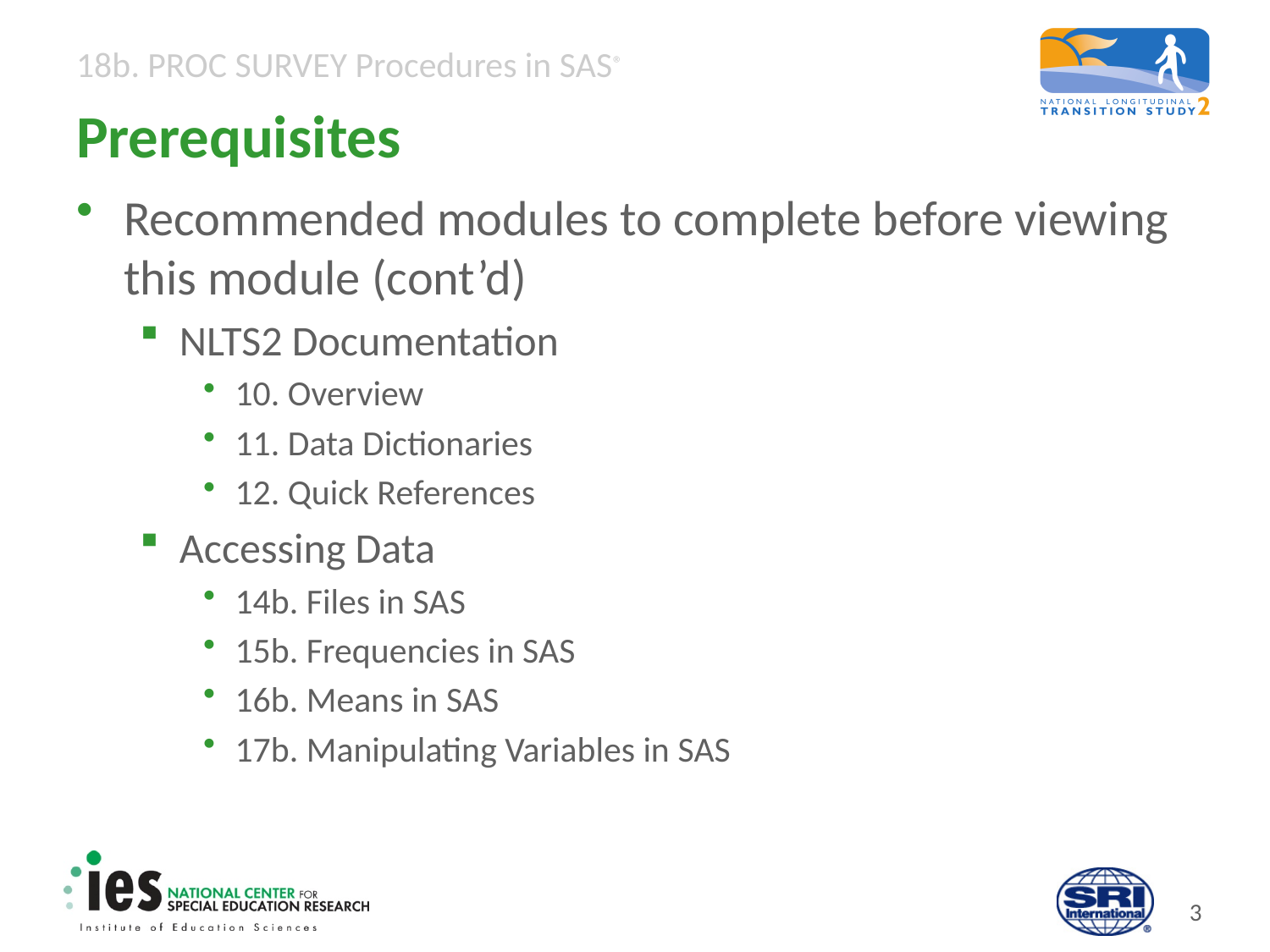

# Prerequisites
Recommended modules to complete before viewing this module (cont’d)
NLTS2 Documentation
10. Overview
11. Data Dictionaries
12. Quick References
Accessing Data
14b. Files in SAS
15b. Frequencies in SAS
16b. Means in SAS
17b. Manipulating Variables in SAS

3